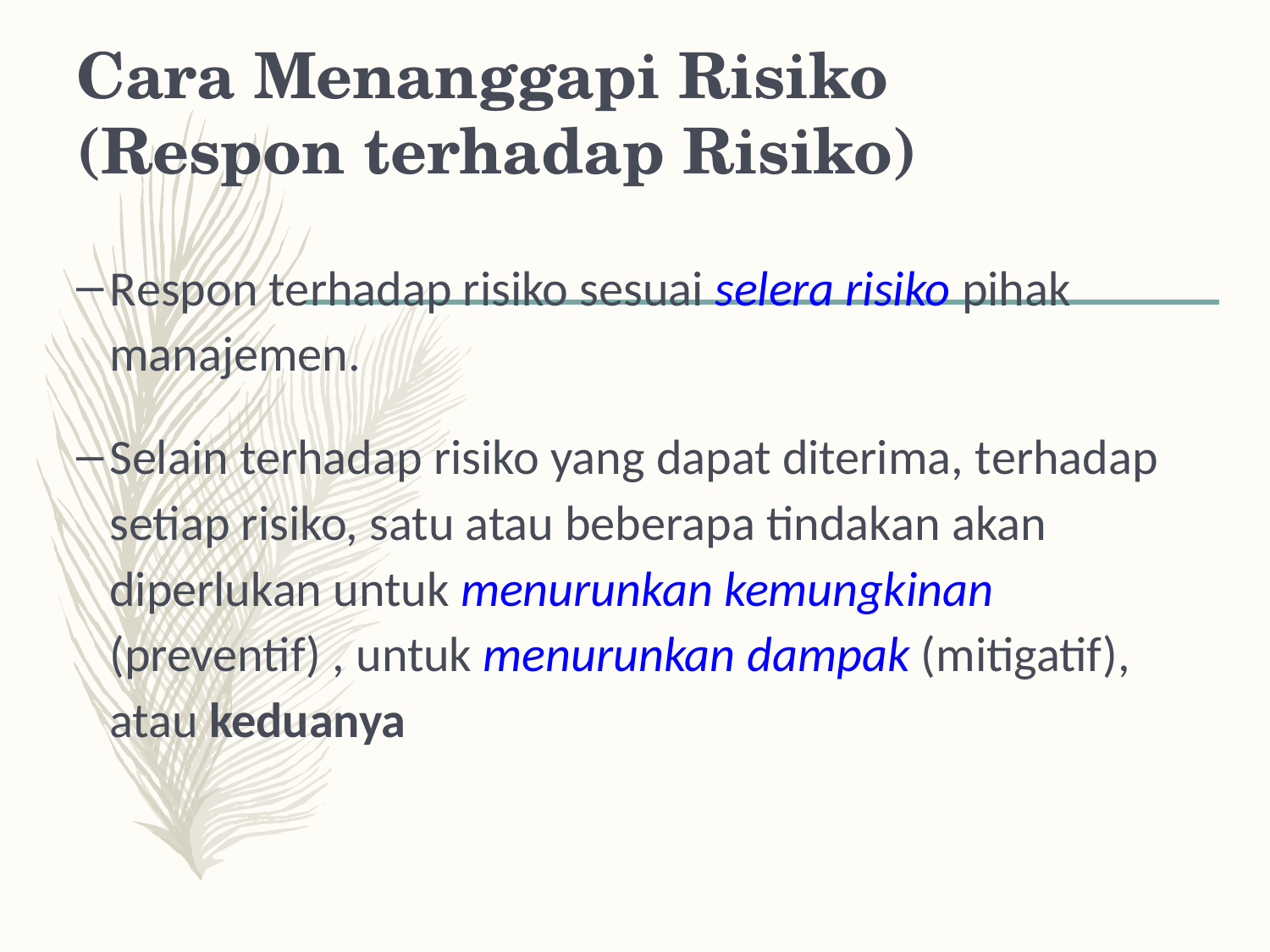

# Cara Menanggapi Risiko (Respon terhadap Risiko)
Respon terhadap risiko sesuai selera risiko pihak manajemen.
Selain terhadap risiko yang dapat diterima, terhadap setiap risiko, satu atau beberapa tindakan akan diperlukan untuk menurunkan kemungkinan (preventif) , untuk menurunkan dampak (mitigatif), atau keduanya